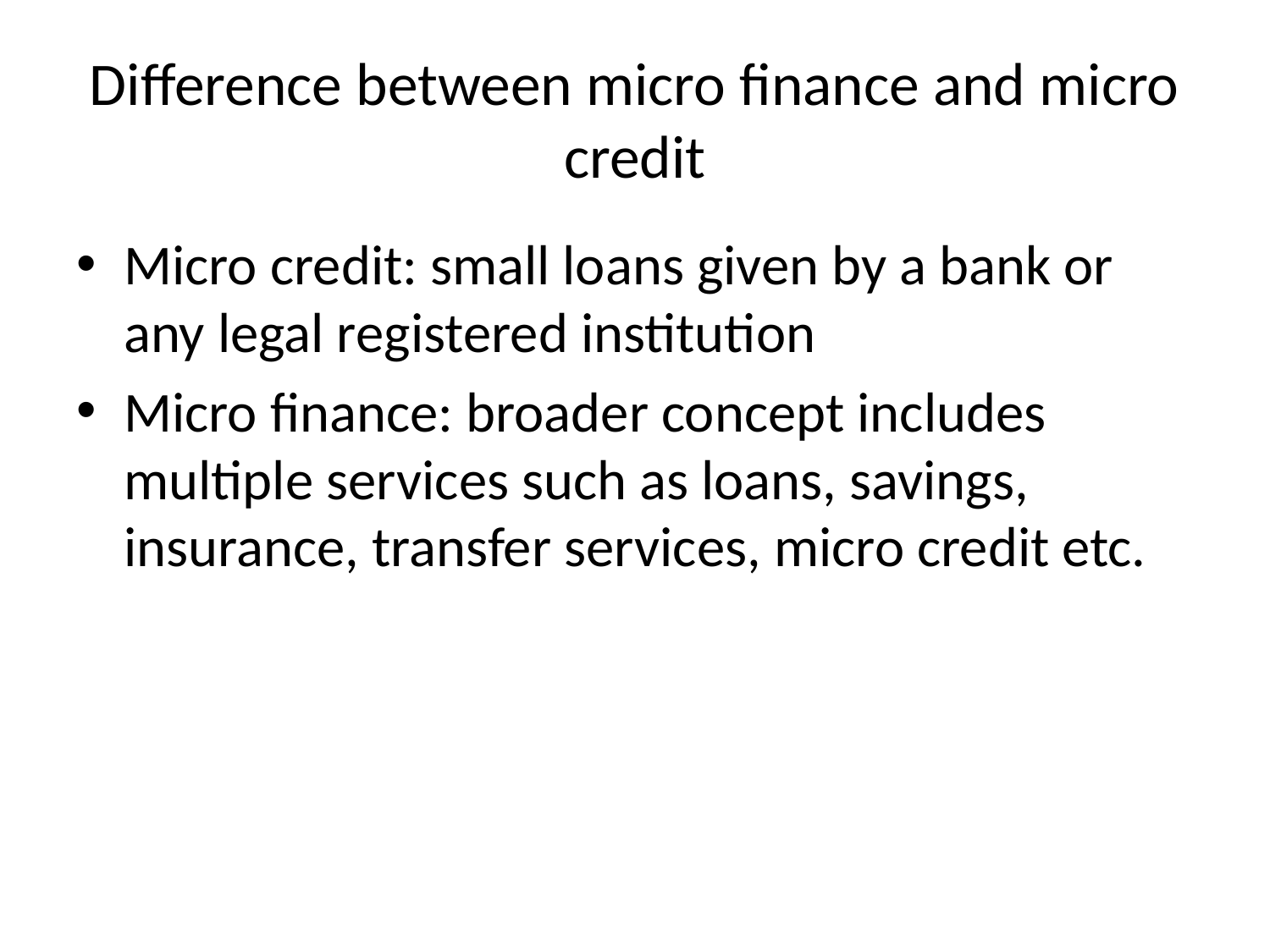

# Difference between micro finance and micro credit
Micro credit: small loans given by a bank or any legal registered institution
Micro finance: broader concept includes multiple services such as loans, savings, insurance, transfer services, micro credit etc.